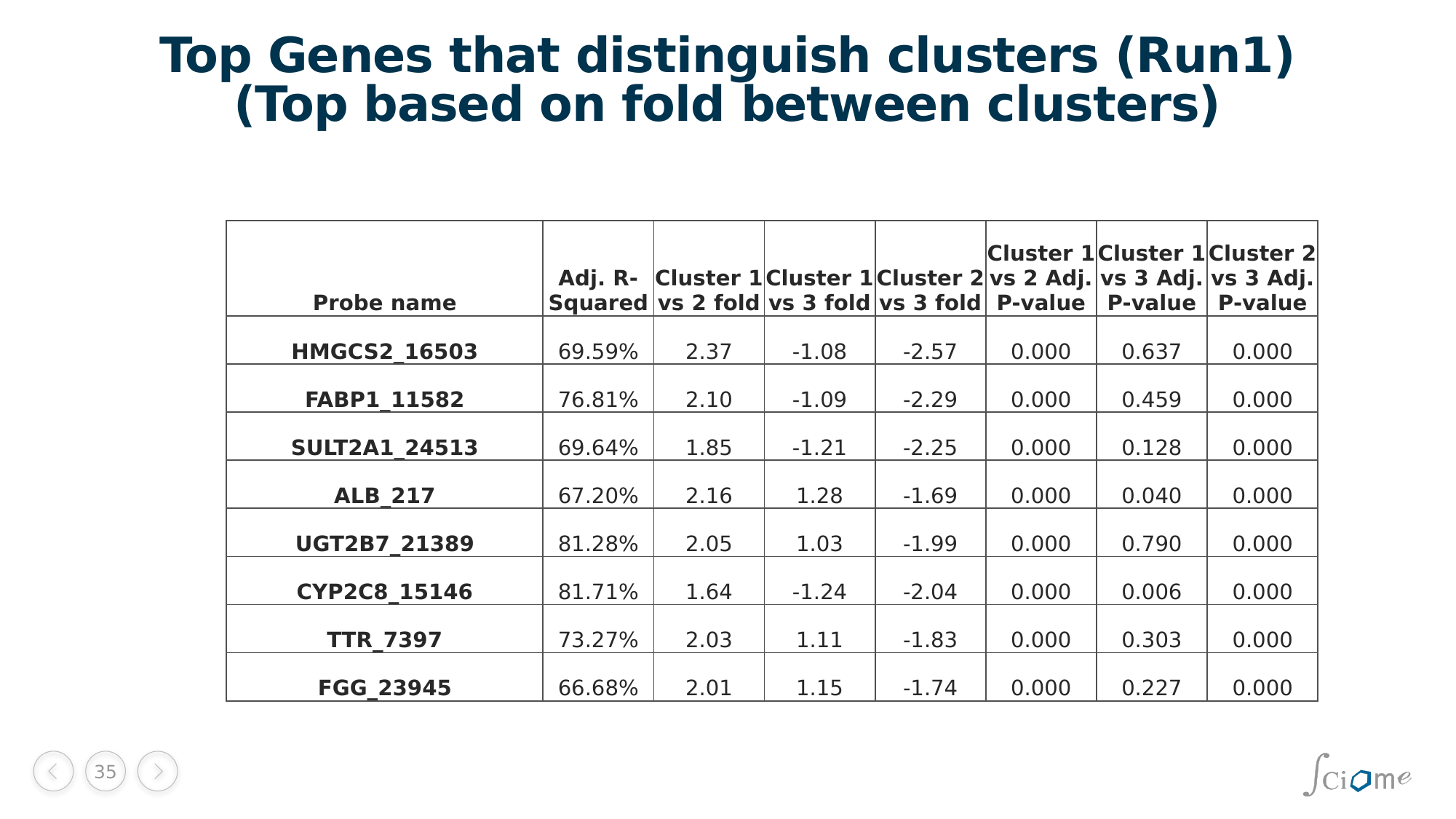

# Top Genes that distinguish clusters (Run1) (Top based on fold between clusters)
| Probe name | Adj. R-Squared | Cluster 1 vs 2 fold | Cluster 1 vs 3 fold | Cluster 2 vs 3 fold | Cluster 1 vs 2 Adj. P-value | Cluster 1 vs 3 Adj. P-value | Cluster 2 vs 3 Adj. P-value |
| --- | --- | --- | --- | --- | --- | --- | --- |
| HMGCS2\_16503 | 69.59% | 2.37 | -1.08 | -2.57 | 0.000 | 0.637 | 0.000 |
| FABP1\_11582 | 76.81% | 2.10 | -1.09 | -2.29 | 0.000 | 0.459 | 0.000 |
| SULT2A1\_24513 | 69.64% | 1.85 | -1.21 | -2.25 | 0.000 | 0.128 | 0.000 |
| ALB\_217 | 67.20% | 2.16 | 1.28 | -1.69 | 0.000 | 0.040 | 0.000 |
| UGT2B7\_21389 | 81.28% | 2.05 | 1.03 | -1.99 | 0.000 | 0.790 | 0.000 |
| CYP2C8\_15146 | 81.71% | 1.64 | -1.24 | -2.04 | 0.000 | 0.006 | 0.000 |
| TTR\_7397 | 73.27% | 2.03 | 1.11 | -1.83 | 0.000 | 0.303 | 0.000 |
| FGG\_23945 | 66.68% | 2.01 | 1.15 | -1.74 | 0.000 | 0.227 | 0.000 |